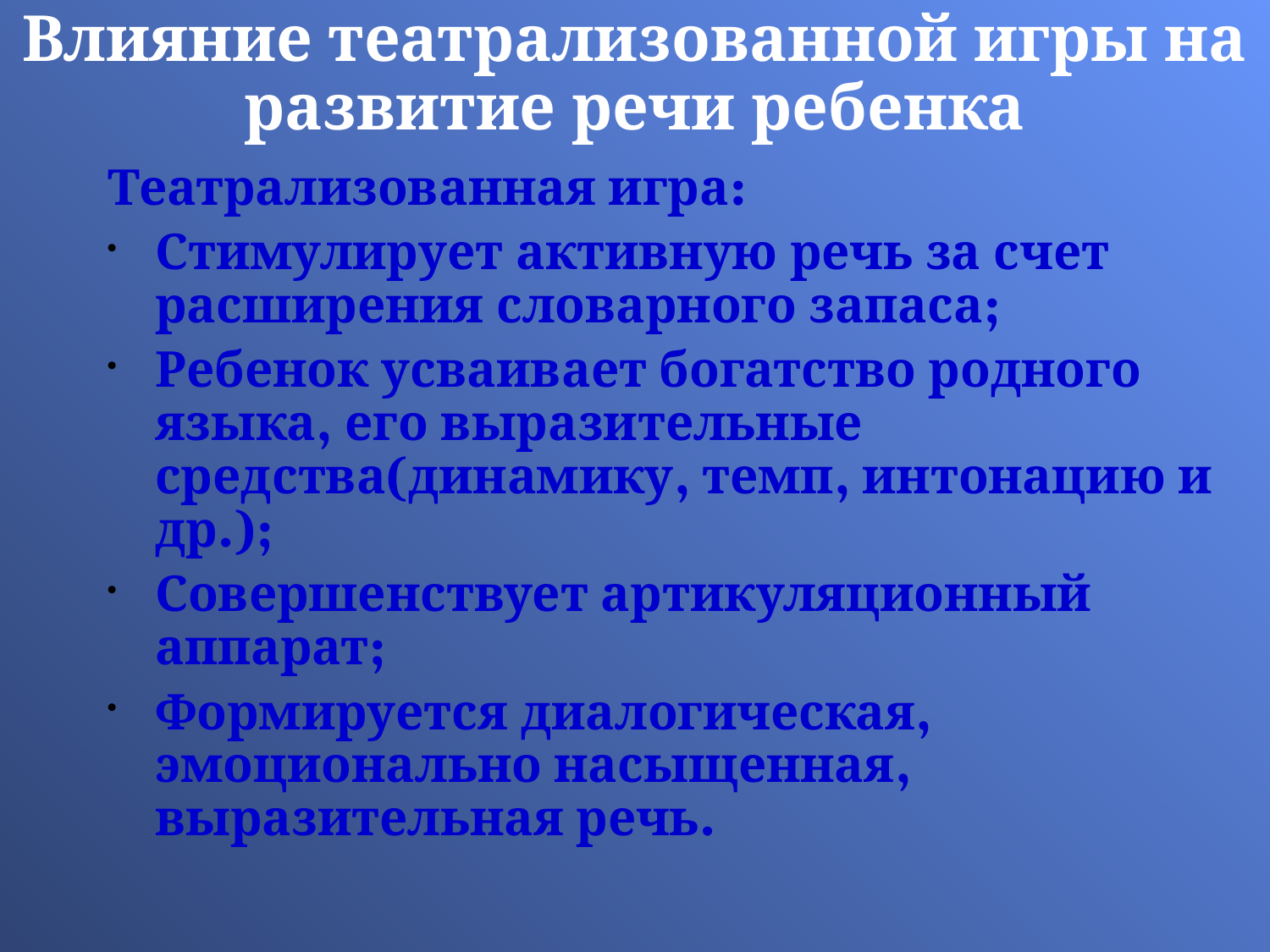

Влияние театрализованной игры на развитие речи ребенка
Театрализованная игра:
Стимулирует активную речь за счет расширения словарного запаса;
Ребенок усваивает богатство родного языка, его выразительные средства(динамику, темп, интонацию и др.);
Совершенствует артикуляционный аппарат;
Формируется диалогическая, эмоционально насыщенная, выразительная речь.